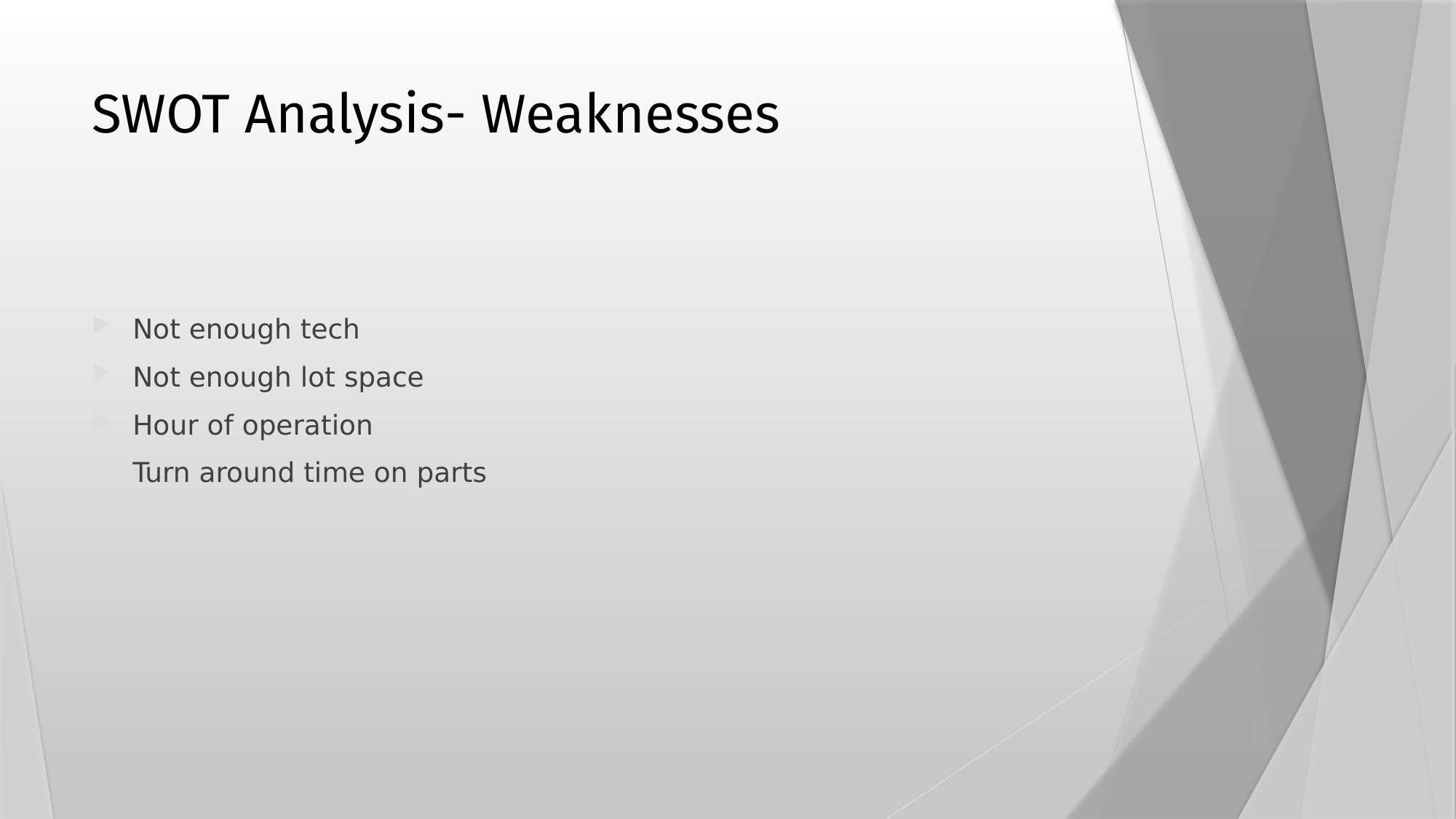

# SWOT Analysis- Weaknesses

Not enough tech
Not enough lot space
Hour of operation
Turn around time on parts